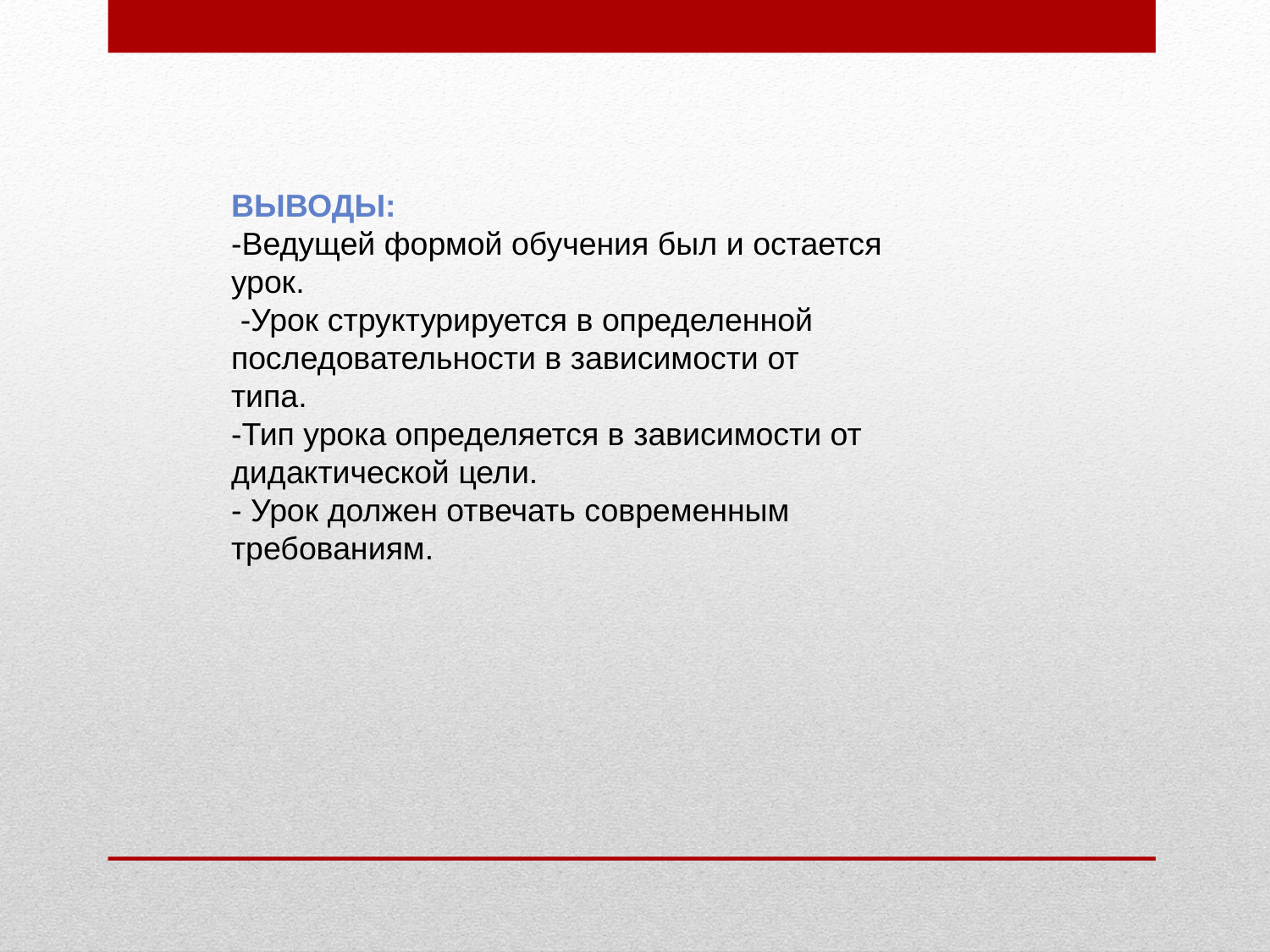

Выводы:
-Ведущей формой обучения был и остается урок.
 -Урок структурируется в определенной последовательности в зависимости от
типа.
-Тип урока определяется в зависимости от дидактической цели.
- Урок должен отвечать современным требованиям.